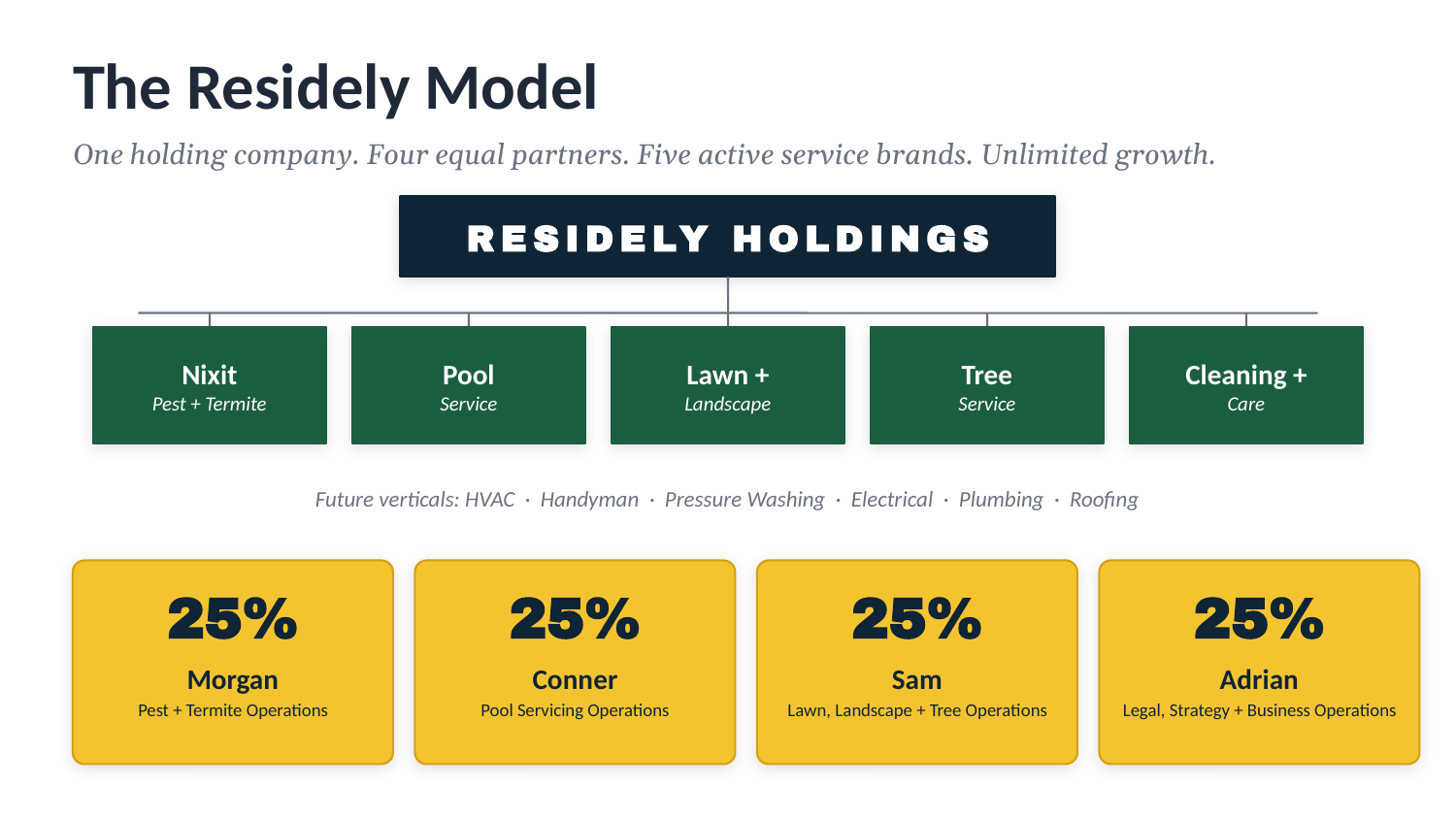

The Residely Model
One holding company. Four equal partners. Five active service brands. Unlimited growth.

RESIDELY HOLDINGS

Nixit
Pest + Termite

Pool
Service

Lawn +
Landscape

Tree
Service

Cleaning +
Care
Future verticals: HVAC  ·  Handyman  ·  Pressure Washing  ·  Electrical  ·  Plumbing  ·  Roofing

25%
25%
25%
25%
Morgan
Conner
Sam
Adrian
Pest + Termite Operations
Pool Servicing Operations
Lawn, Landscape + Tree Operations
Legal, Strategy + Business Operations